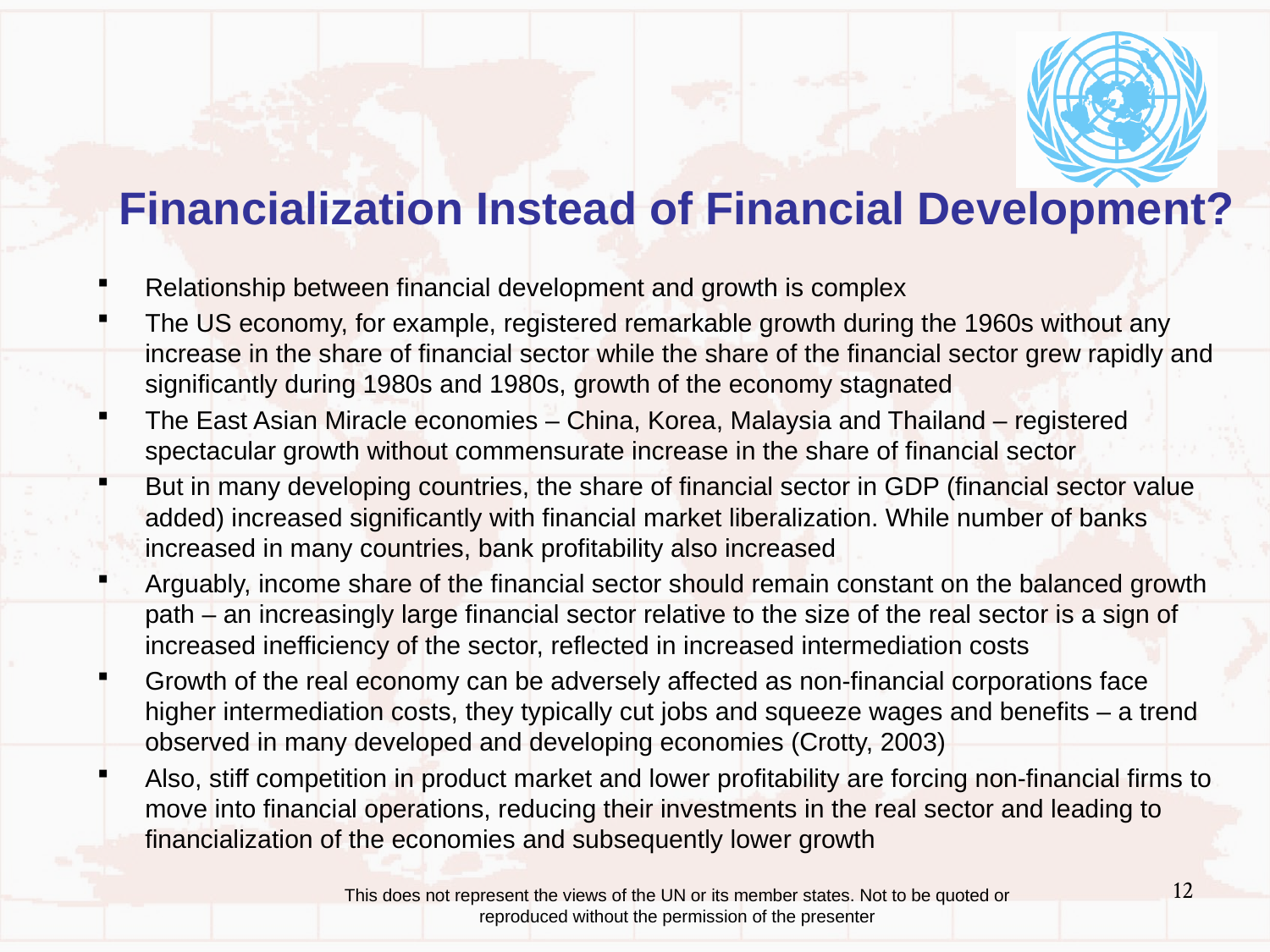

# Financialization Instead of Financial Development?
Relationship between financial development and growth is complex
The US economy, for example, registered remarkable growth during the 1960s without any increase in the share of financial sector while the share of the financial sector grew rapidly and significantly during 1980s and 1980s, growth of the economy stagnated
The East Asian Miracle economies – China, Korea, Malaysia and Thailand – registered spectacular growth without commensurate increase in the share of financial sector
But in many developing countries, the share of financial sector in GDP (financial sector value added) increased significantly with financial market liberalization. While number of banks increased in many countries, bank profitability also increased
Arguably, income share of the financial sector should remain constant on the balanced growth path – an increasingly large financial sector relative to the size of the real sector is a sign of increased inefficiency of the sector, reflected in increased intermediation costs
Growth of the real economy can be adversely affected as non-financial corporations face higher intermediation costs, they typically cut jobs and squeeze wages and benefits – a trend observed in many developed and developing economies (Crotty, 2003)
Also, stiff competition in product market and lower profitability are forcing non-financial firms to move into financial operations, reducing their investments in the real sector and leading to financialization of the economies and subsequently lower growth

12
This does not represent the views of the UN or its member states. Not to be quoted or reproduced without the permission of the presenter